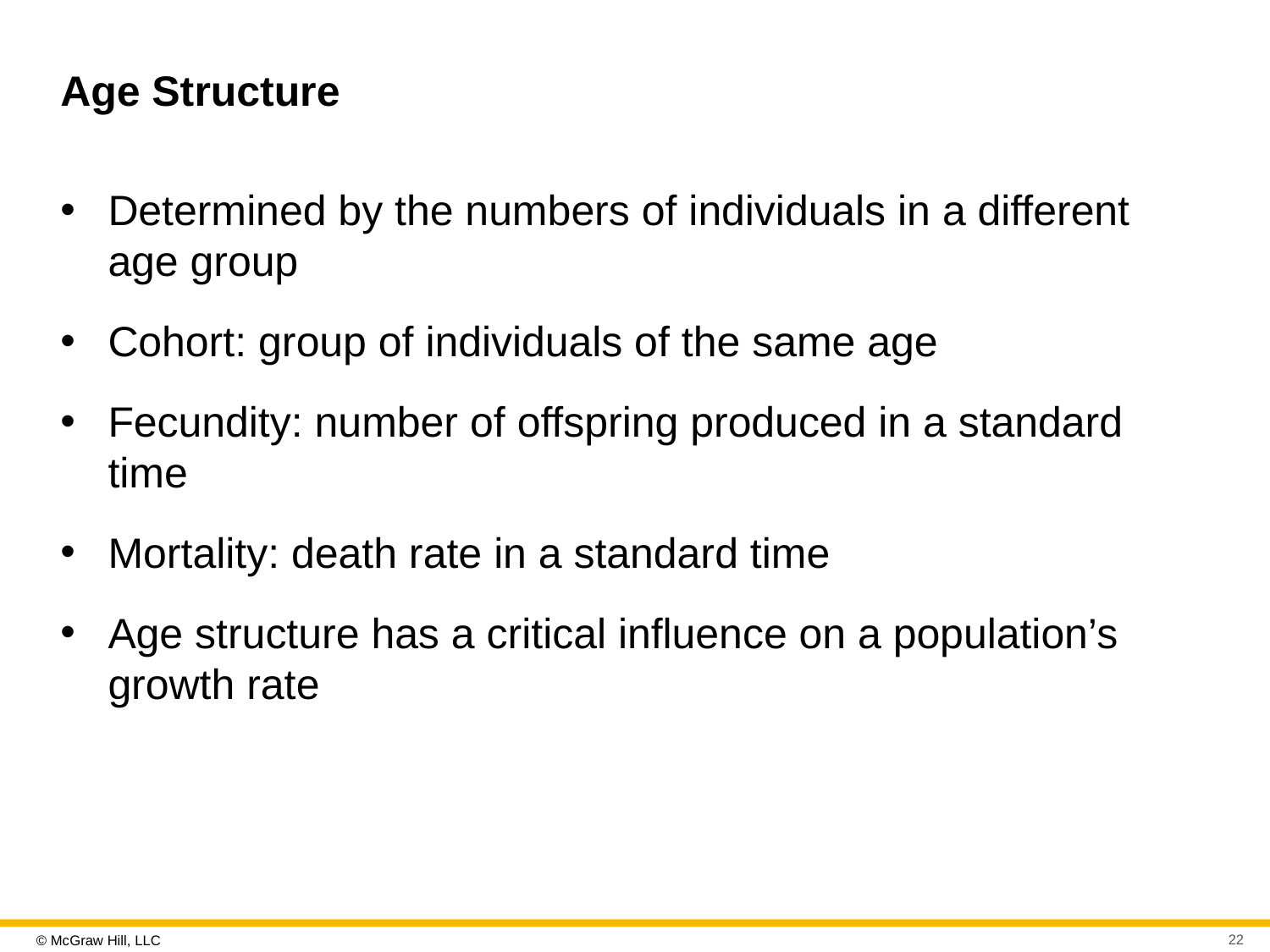

# Age Structure
Determined by the numbers of individuals in a different age group
Cohort: group of individuals of the same age
Fecundity: number of offspring produced in a standard time
Mortality: death rate in a standard time
Age structure has a critical influence on a population’s growth rate
22